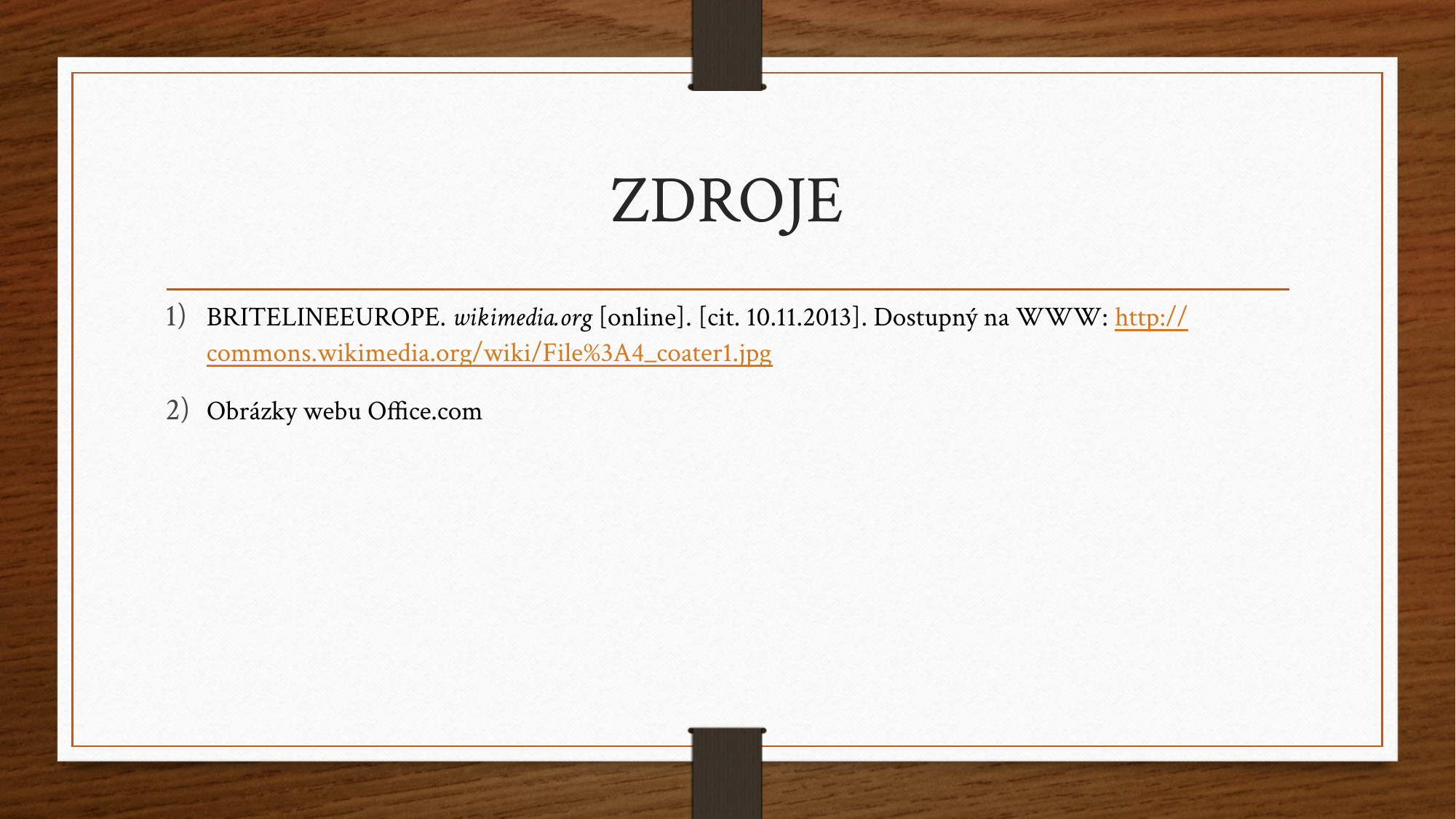

# ZDROJE
BRITELINEEUROPE. wikimedia.org [online]. [cit. 10.11.2013]. Dostupný na WWW: http://commons.wikimedia.org/wiki/File%3A4_coater1.jpg
Obrázky webu Office.com